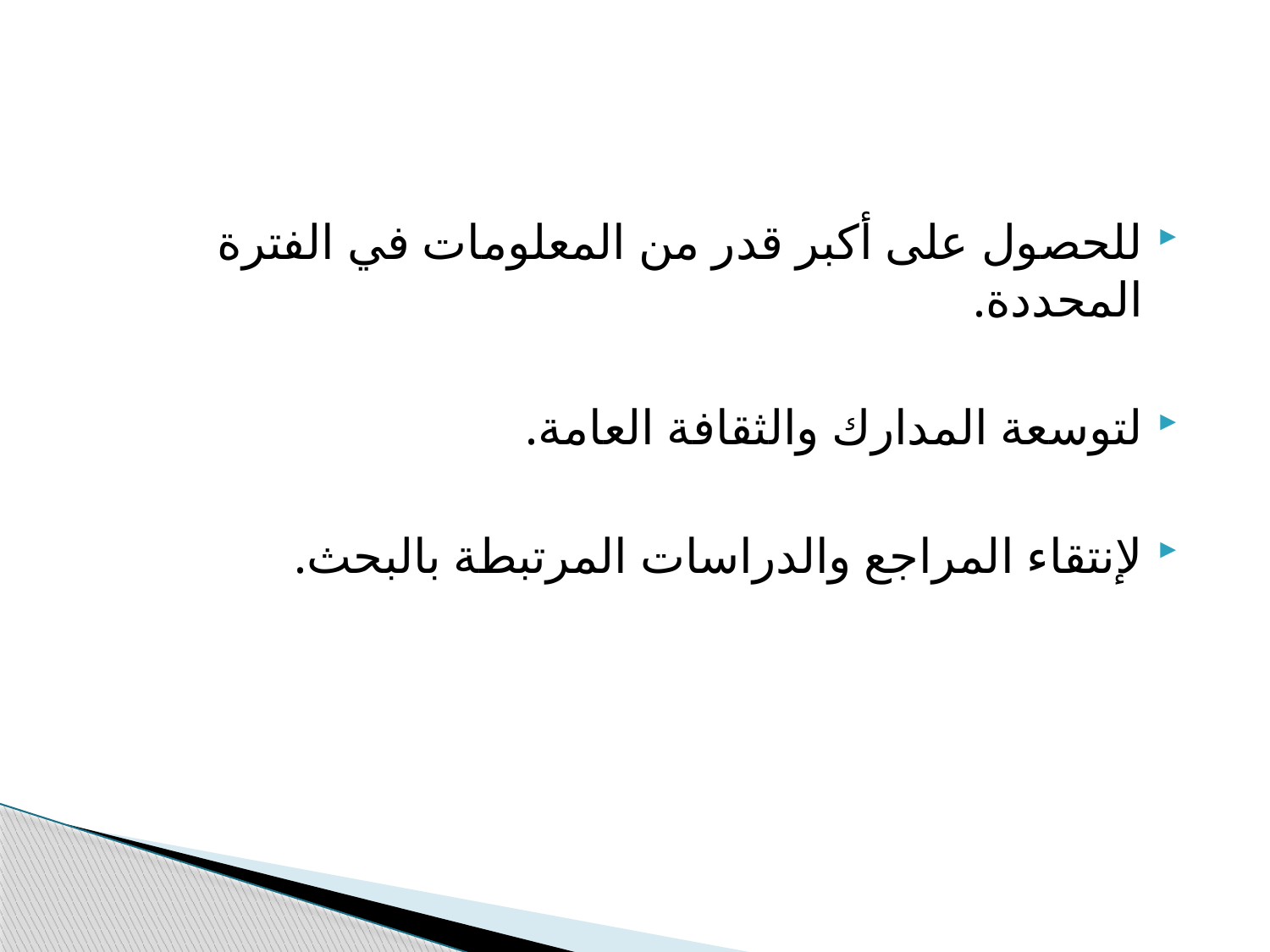

#
للحصول على أكبر قدر من المعلومات في الفترة المحددة.

لتوسعة المدارك والثقافة العامة.

لإنتقاء المراجع والدراسات المرتبطة بالبحث.